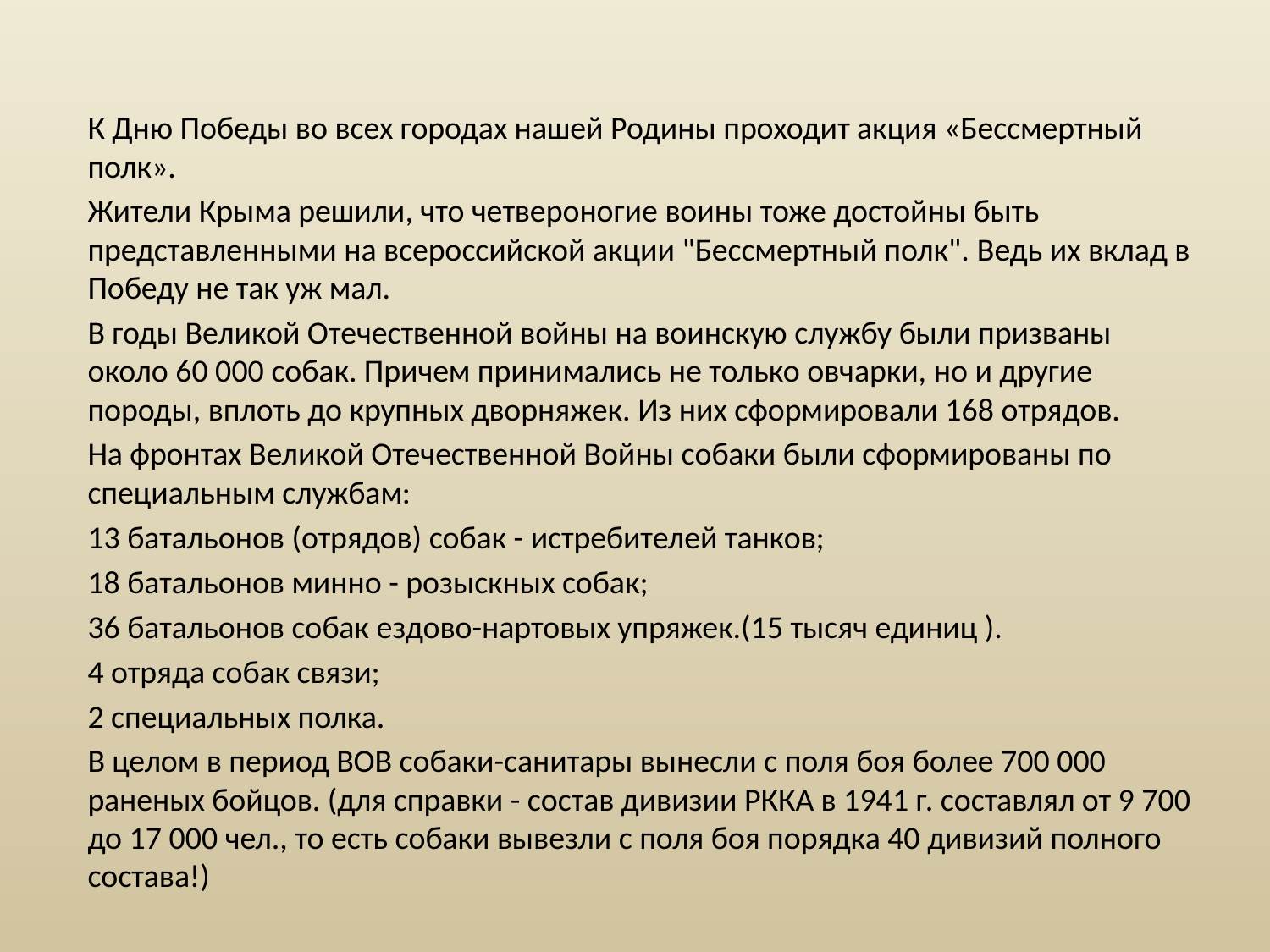

К Дню Победы во всех городах нашей Родины проходит акция «Бессмертный полк».
Жители Крыма решили, что четвероногие воины тоже достойны быть представленными на всероссийской акции "Бессмертный полк". Ведь их вклад в Победу не так уж мал.
В годы Великой Отечественной войны на воинскую службу были призваны около 60 000 собак. Причем принимались не только овчарки, но и другие породы, вплоть до крупных дворняжек. Из них сформировали 168 отрядов.
На фронтах Великой Отечественной Войны собаки были сформированы по специальным службам:
13 батальонов (отрядов) собак - истребителей танков;
18 батальонов минно - розыскных собак;
36 батальонов собак ездово-нартовых упряжек.(15 тысяч единиц ).
4 отряда собак связи;
2 специальных полка.
В целом в период ВОВ собаки-санитары вынесли с поля боя более 700 000 раненых бойцов. (для справки - состав дивизии РККА в 1941 г. составлял от 9 700 до 17 000 чел., то есть собаки вывезли с поля боя порядка 40 дивизий полного состава!)

#